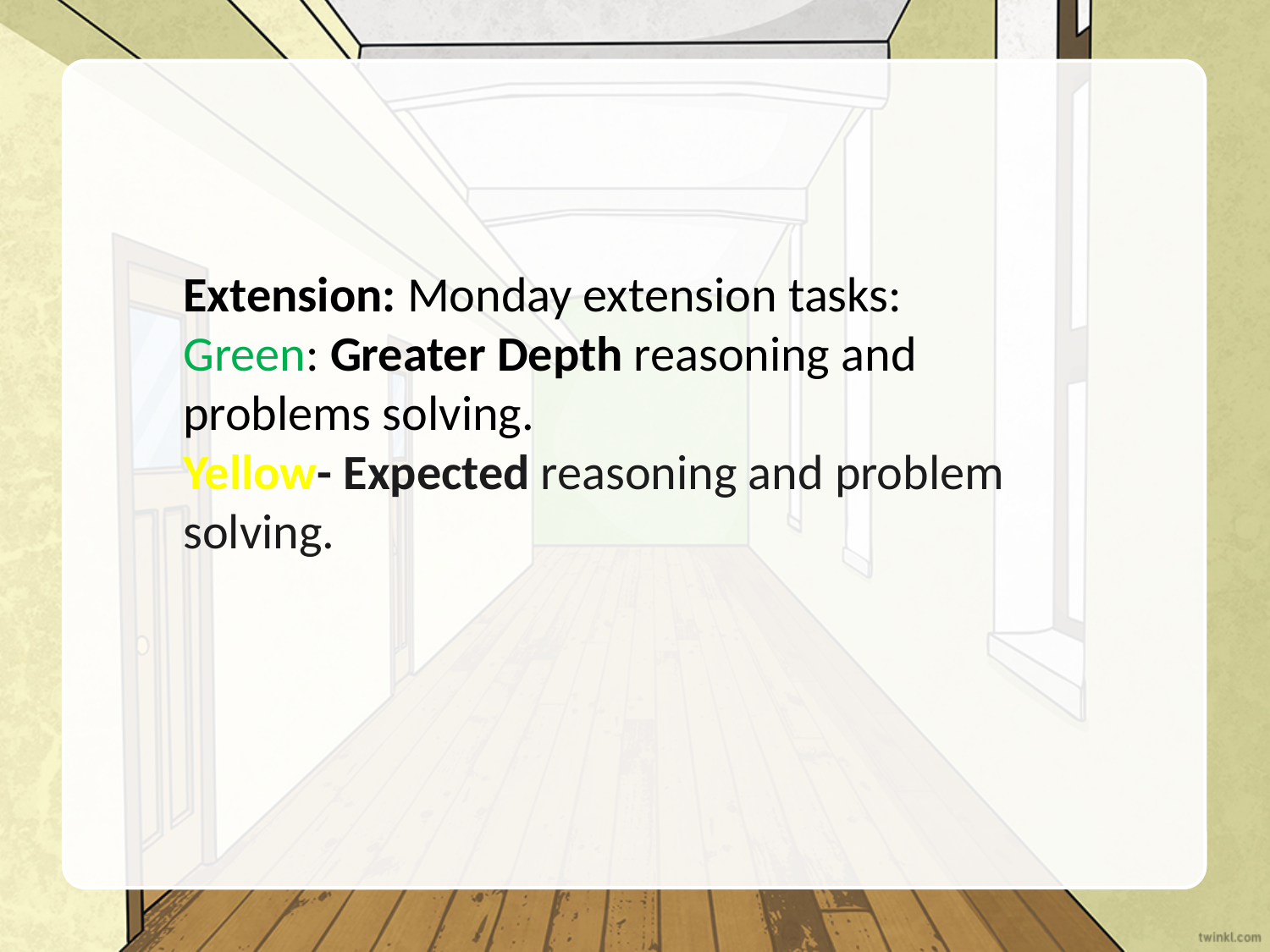

#
Extension: Monday extension tasks:
Green: Greater Depth reasoning and problems solving.
Yellow- Expected reasoning and problem solving.